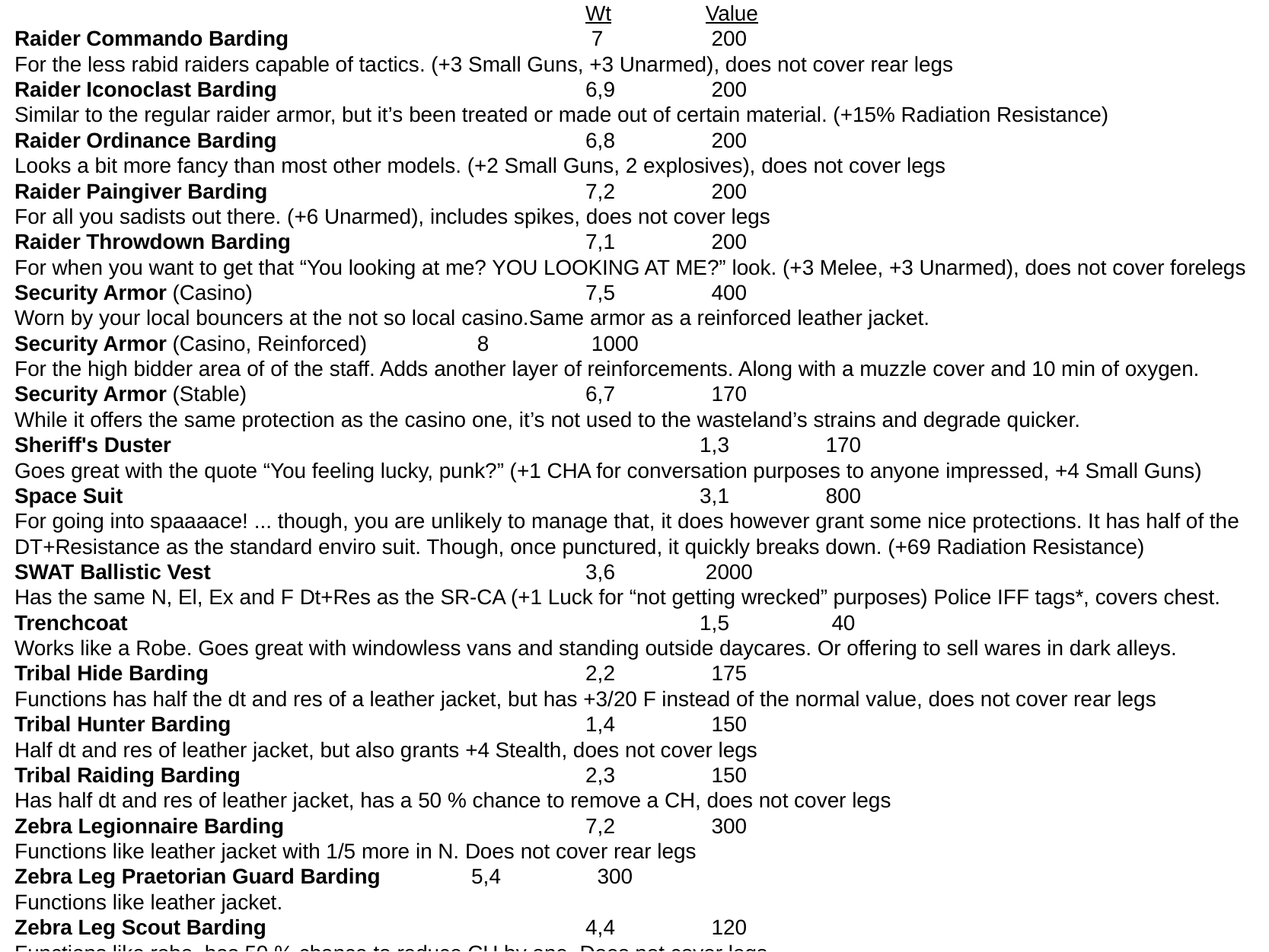

Wt  	 Value
Raider Commando Barding 			 7 	  200
For the less rabid raiders capable of tactics. (+3 Small Guns, +3 Unarmed), does not cover rear legs
Raider Iconoclast Barding 			6,9 	  200
Similar to the regular raider armor, but it’s been treated or made out of certain material. (+15% Radiation Resistance)
Raider Ordinance Barding 			6,8 	  200
Looks a bit more fancy than most other models. (+2 Small Guns, 2 explosives), does not cover legs
Raider Paingiver Barding 			7,2 	  200
For all you sadists out there. (+6 Unarmed), includes spikes, does not cover legs
Raider Throwdown Barding			7,1 	  200
For when you want to get that “You looking at me? YOU LOOKING AT ME?” look. (+3 Melee, +3 Unarmed), does not cover forelegs
Security Armor (Casino) 			7,5 	  400
Worn by your local bouncers at the not so local casino.Same armor as a reinforced leather jacket.
Security Armor (Casino, Reinforced) 	 8 	 1000
For the high bidder area of of the staff. Adds another layer of reinforcements. Along with a muzzle cover and 10 min of oxygen.
Security Armor (Stable) 			6,7	  170
While it offers the same protection as the casino one, it’s not used to the wasteland’s strains and degrade quicker.
Sheriff's Duster 					1,3 	  170
Goes great with the quote “You feeling lucky, punk?” (+1 CHA for conversation purposes to anyone impressed, +4 Small Guns)
Space Suit						3,1 	  800
For going into spaaaace! ... though, you are unlikely to manage that, it does however grant some nice protections. It has half of the DT+Resistance as the standard enviro suit. Though, once punctured, it quickly breaks down. (+69 Radiation Resistance)
SWAT Ballistic Vest 				3,6 	 2000
Has the same N, El, Ex and F Dt+Res as the SR-CA (+1 Luck for “not getting wrecked” purposes) Police IFF tags*, covers chest.
Trenchcoat 					1,5 	   40
Works like a Robe. Goes great with windowless vans and standing outside daycares. Or offering to sell wares in dark alleys.
Tribal Hide Barding 				2,2 	  175
Functions has half the dt and res of a leather jacket, but has +3/20 F instead of the normal value, does not cover rear legs
Tribal Hunter Barding 				1,4	  150
Half dt and res of leather jacket, but also grants +4 Stealth, does not cover legs
Tribal Raiding Barding 			2,3 	  150
Has half dt and res of leather jacket, has a 50 % chance to remove a CH, does not cover legs
Zebra Legionnaire Barding 			7,2 	  300
Functions like leather jacket with 1/5 more in N. Does not cover rear legs
Zebra Leg Praetorian Guard Barding 	5,4 	  300
Functions like leather jacket.
Zebra Leg Scout Barding 			4,4 	  120
Functions like robe, has 50 % chance to reduce CH by one. Does not cover legs